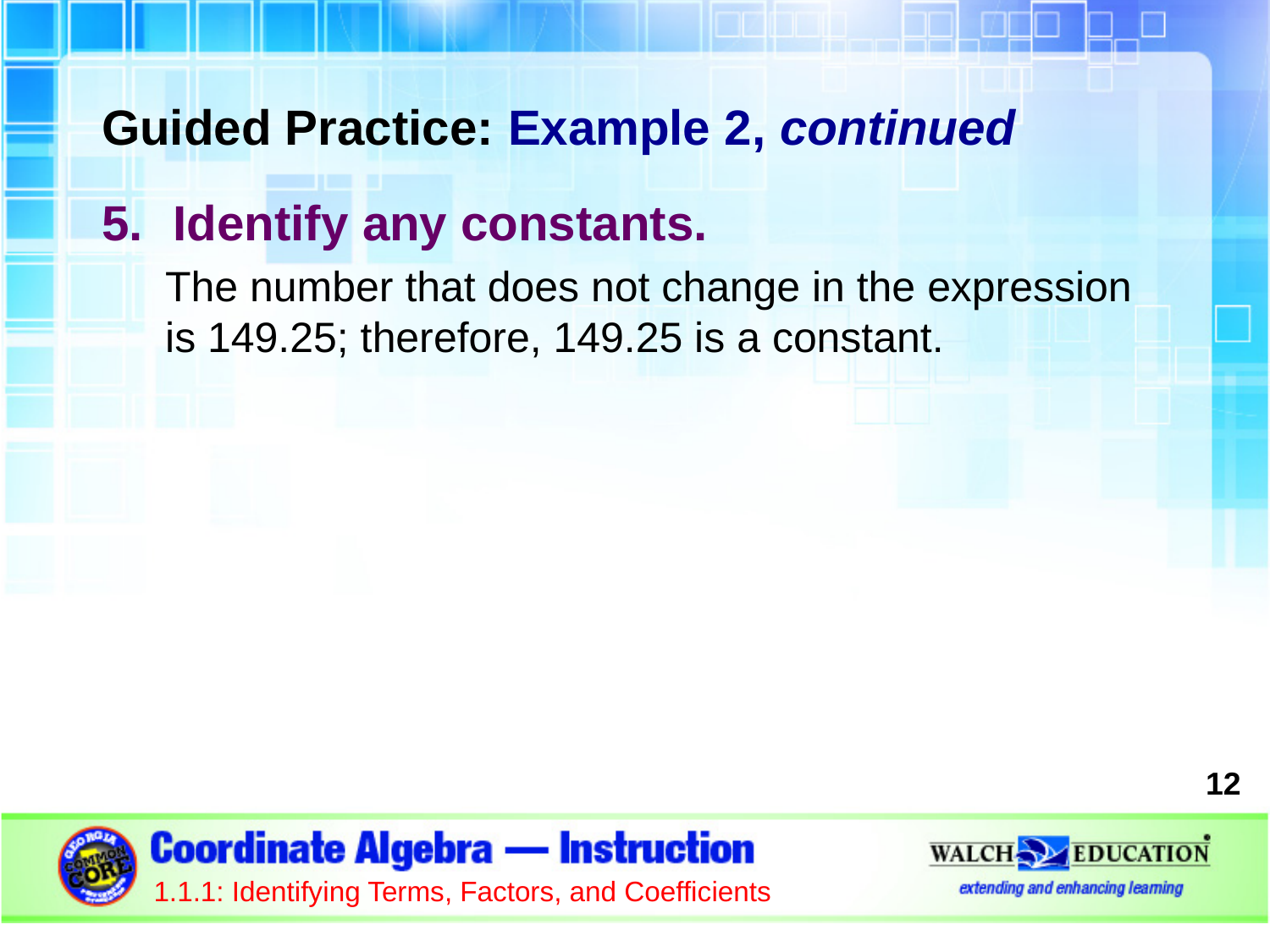

Guided Practice: Example 2, continued

Identify any constants.
The number that does not change in the expression is 149.25; therefore, 149.25 is a constant.
12
1.1.1: Identifying Terms, Factors, and Coefficients